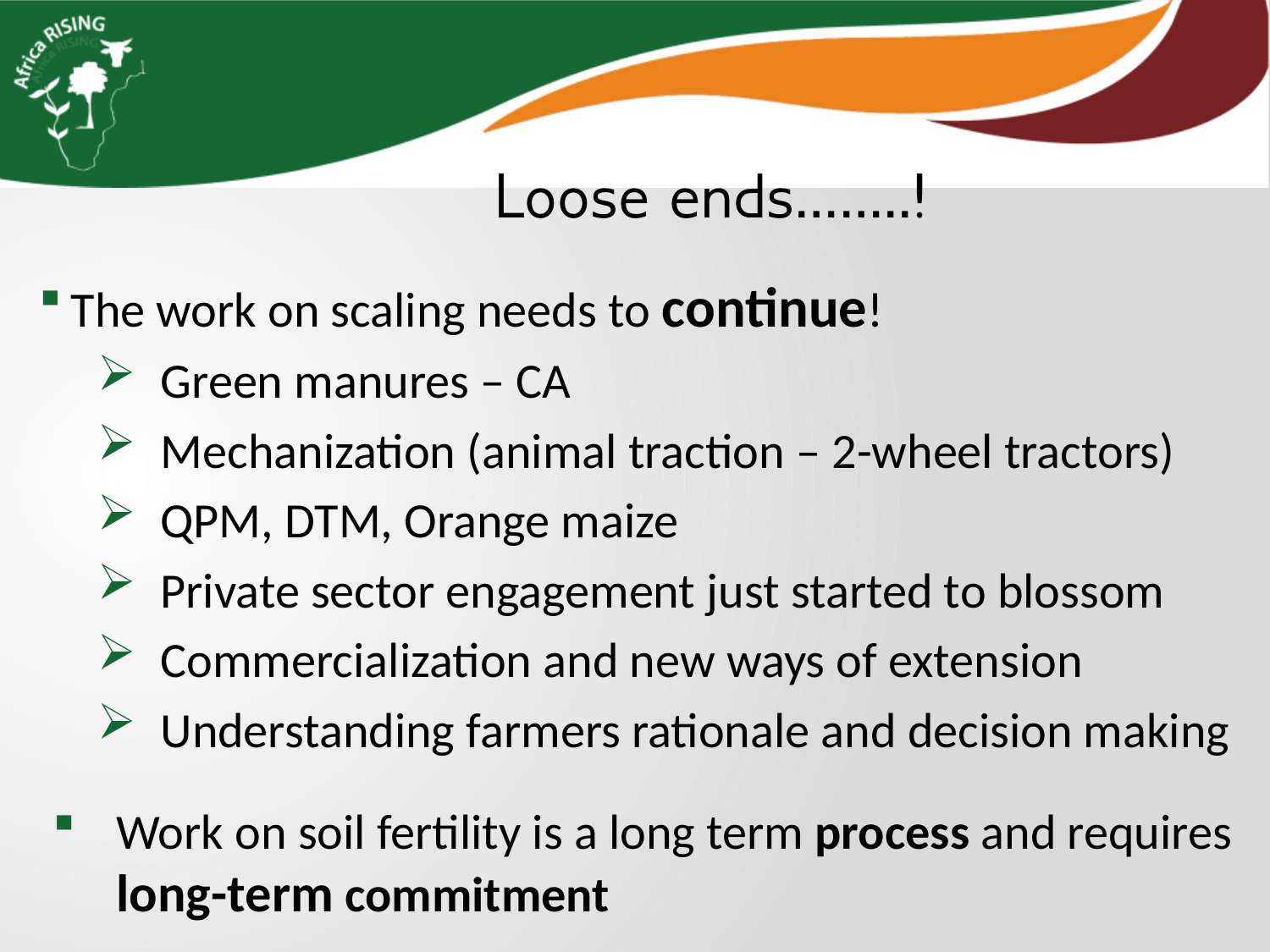

Loose ends……..!
The work on scaling needs to continue!
Green manures – CA
Mechanization (animal traction – 2-wheel tractors)
QPM, DTM, Orange maize
Private sector engagement just started to blossom
Commercialization and new ways of extension
Understanding farmers rationale and decision making

Work on soil fertility is a long term process and requires long-term commitment